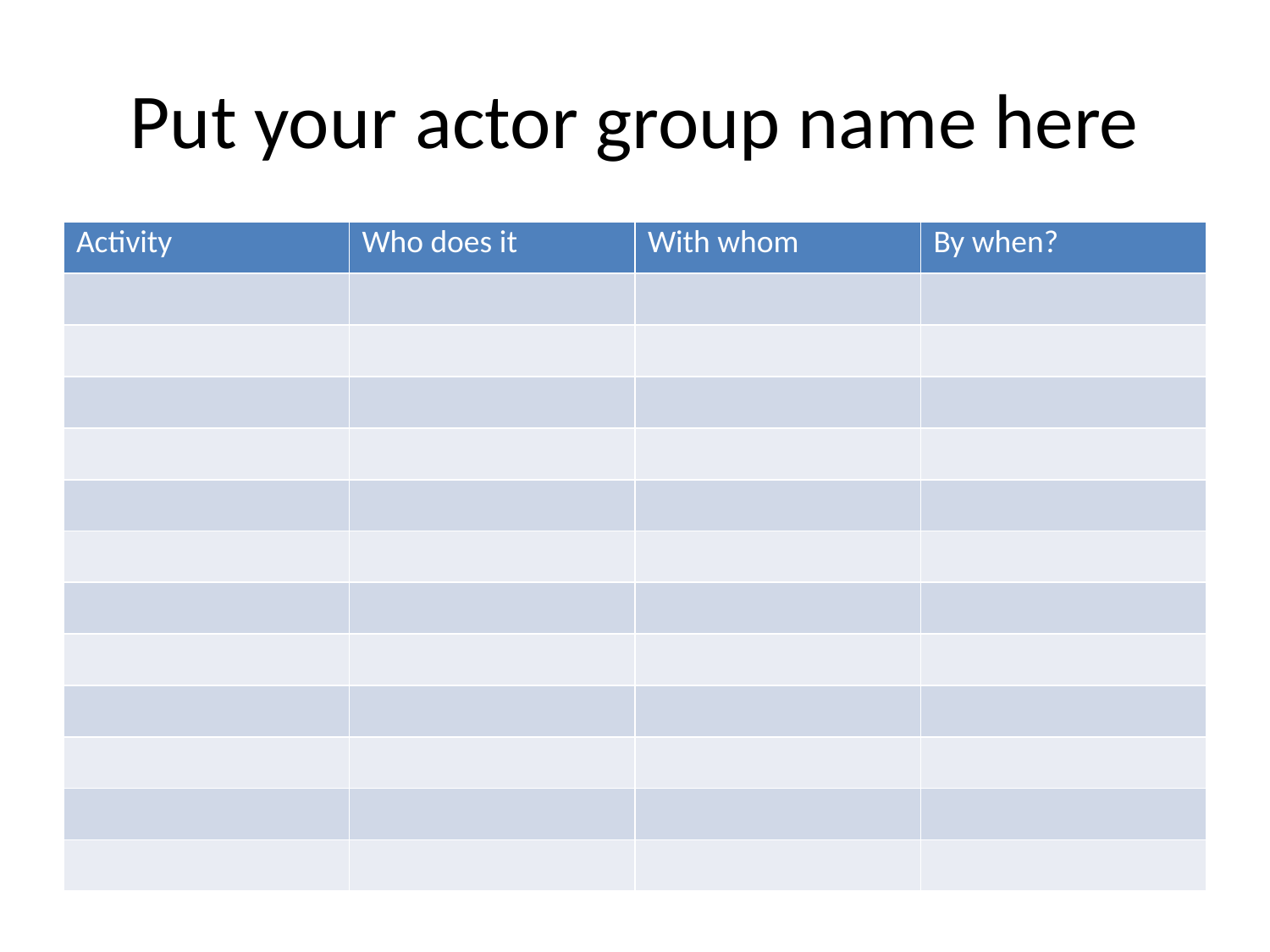

# Put your actor group name here
| Activity | Who does it | With whom | By when? |
| --- | --- | --- | --- |
|  |  |  |  |
|  |  |  |  |
|  |  |  |  |
|  |  |  |  |
|  |  |  |  |
|  |  |  |  |
|  |  |  |  |
|  |  |  |  |
|  |  |  |  |
|  |  |  |  |
|  |  |  |  |
|  |  |  |  |